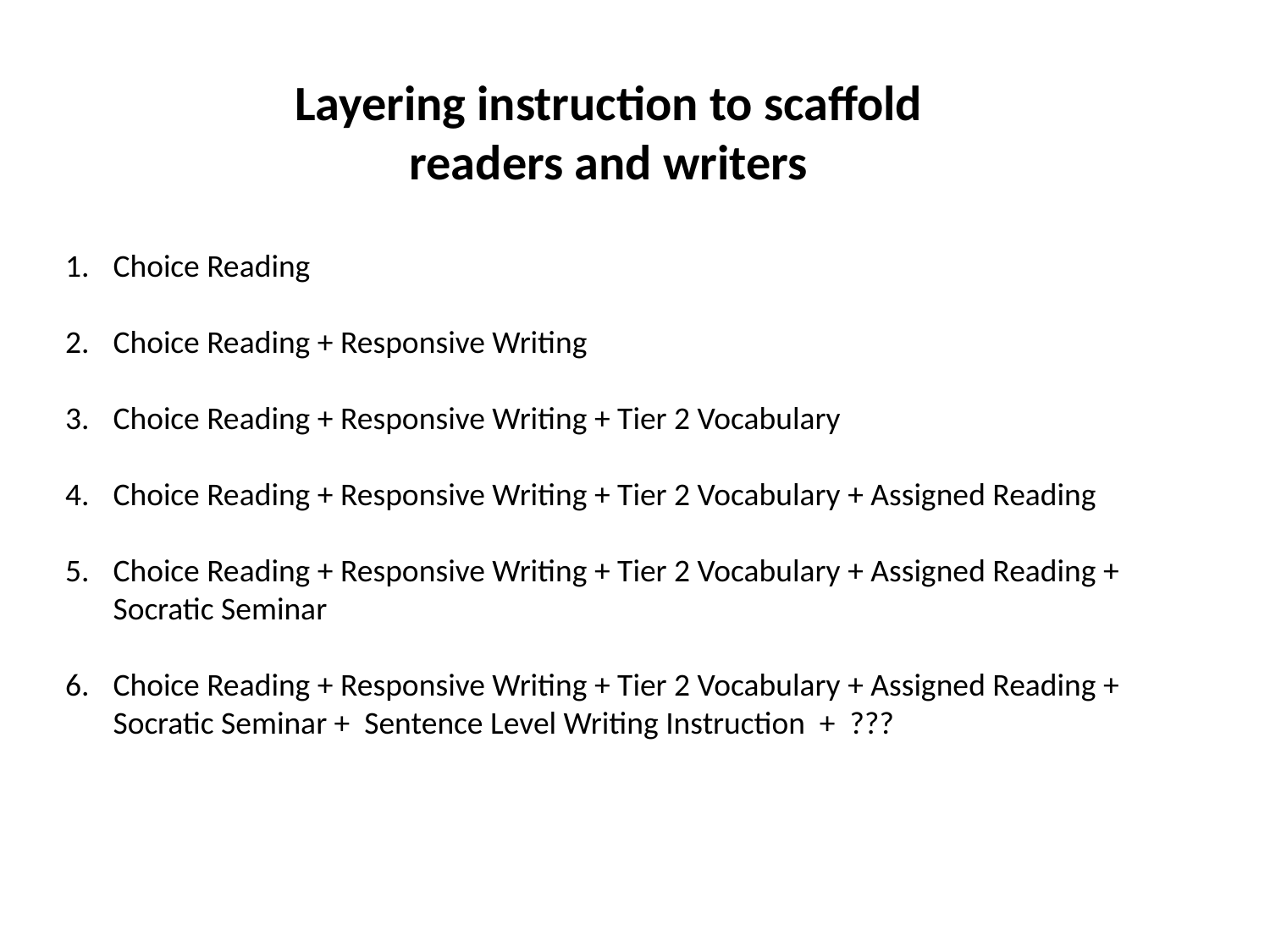

Layering instruction to scaffold readers and writers
Choice Reading

Choice Reading + Responsive Writing

Choice Reading + Responsive Writing + Tier 2 Vocabulary

Choice Reading + Responsive Writing + Tier 2 Vocabulary + Assigned Reading

Choice Reading + Responsive Writing + Tier 2 Vocabulary + Assigned Reading + Socratic Seminar

Choice Reading + Responsive Writing + Tier 2 Vocabulary + Assigned Reading + Socratic Seminar +  Sentence Level Writing Instruction  +  ???